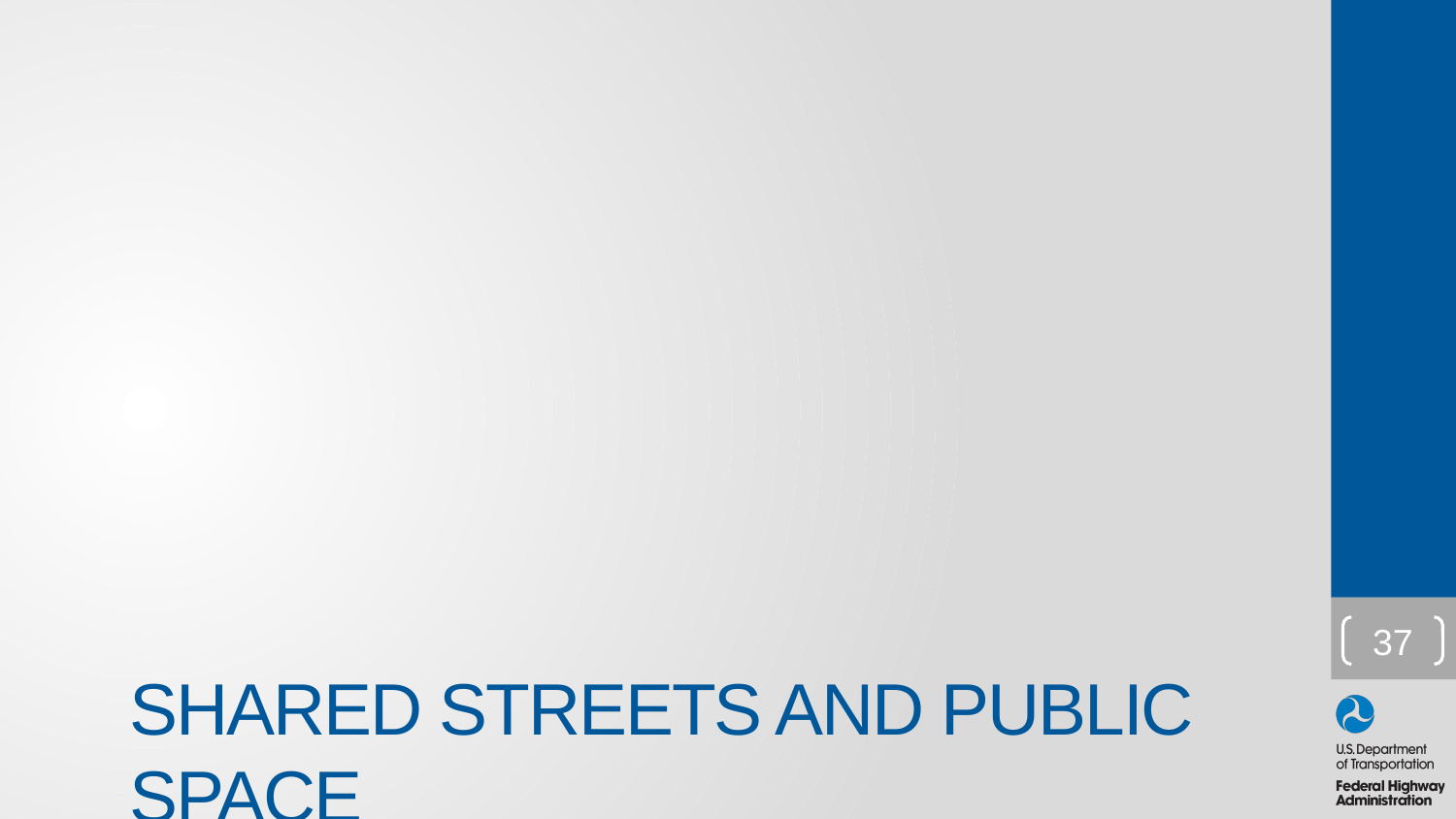

37
# Shared Streets and public space